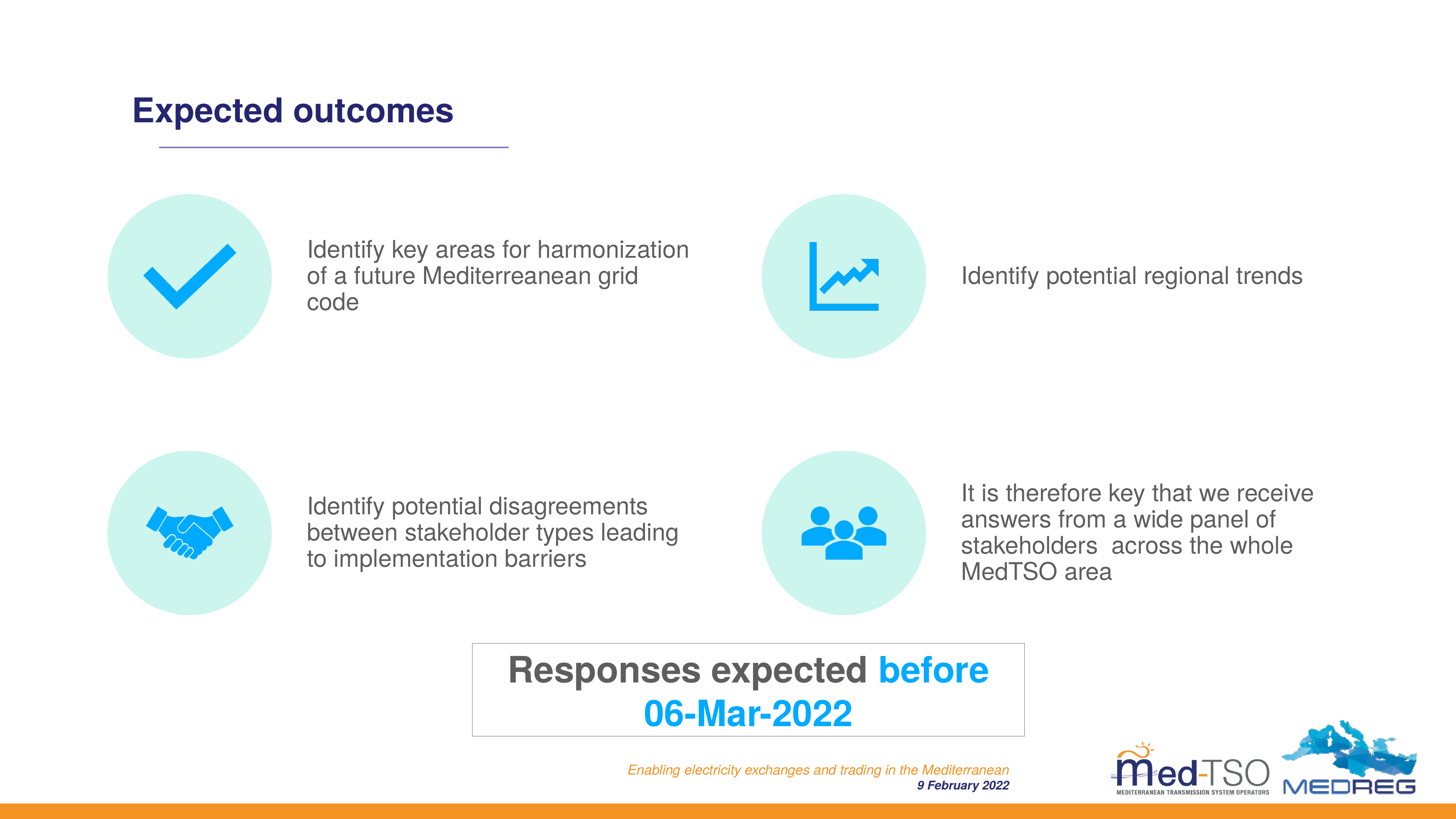

Expected outcomes

Identify key areas for harmonization of a future Mediterreanean grid code

Identify potential regional trends

Identify potential disagreements between stakeholder types leading to implementation barriers

It is therefore key that we receive answers from a wide panel of stakeholders  across the whole MedTSO area

Responses expected before 06-Mar-2022
Enabling electricity exchanges and trading in the Mediterranean
9 February 2022